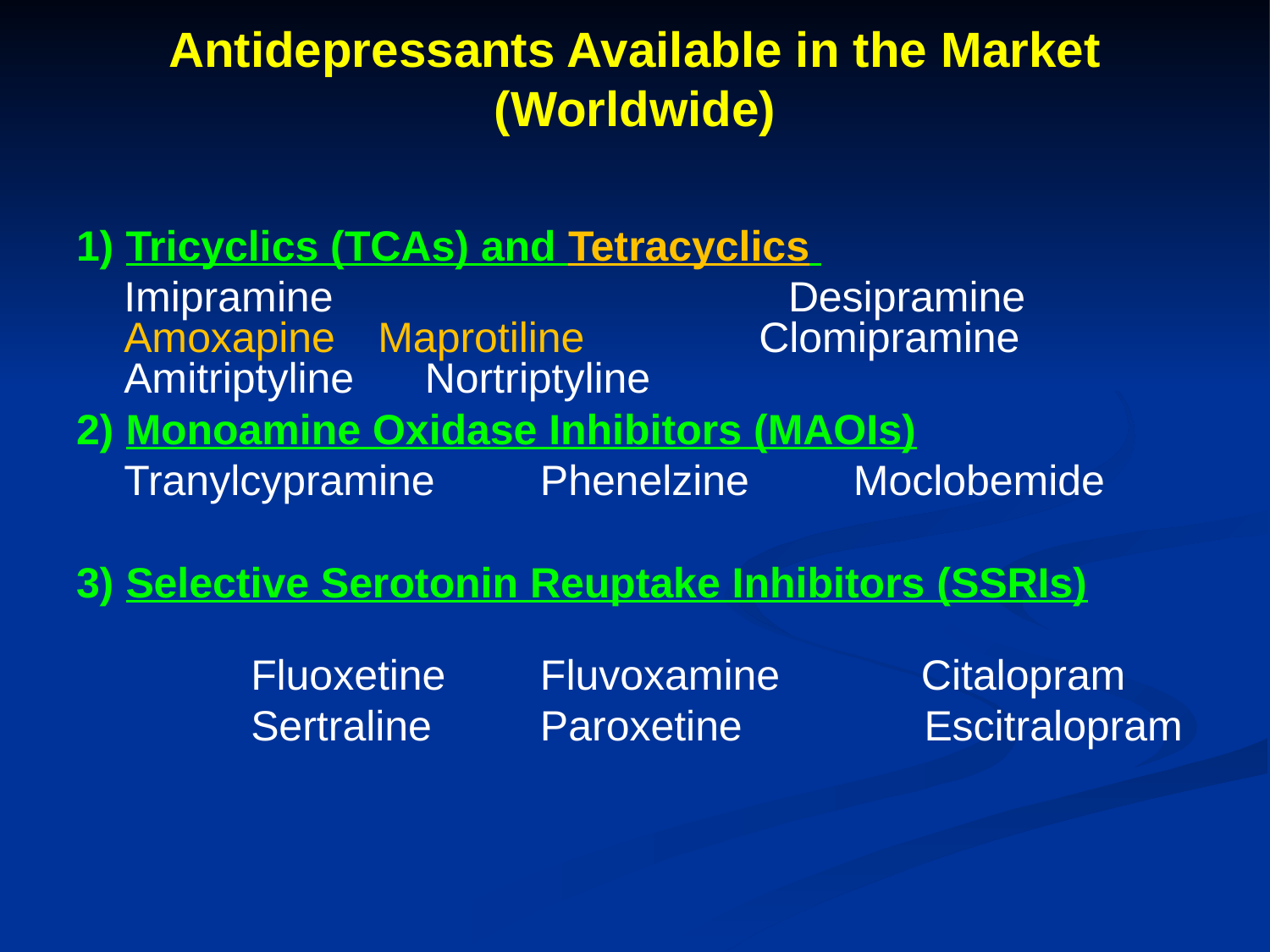

# Antidepressants Available in the Market (Worldwide)
1) Tricyclics (TCAs) and Tetracyclics
	Imipramine		                        Desipramine      Amoxapine	Maprotiline		Clomipramine         Amitriptyline      Nortriptyline
2) Monoamine Oxidase Inhibitors (MAOIs)
	Tranylcypramine	   Phenelzine	        Moclobemide

3) Selective Serotonin Reuptake Inhibitors (SSRIs)
		Fluoxetine	   Fluvoxamine	   Citalopram
		Sertraline	   Paroxetine	              Escitralopram